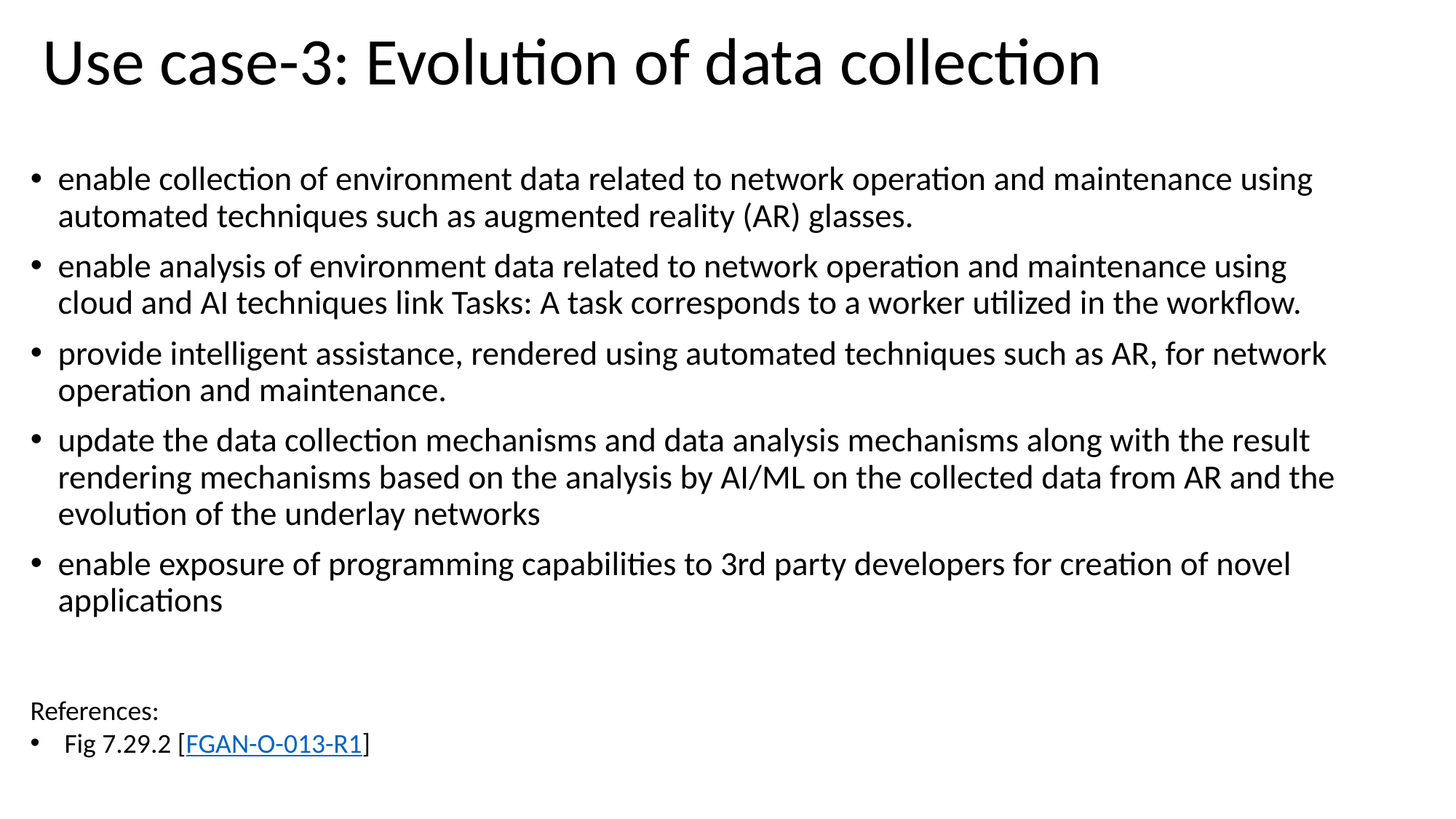

# Use case-3: Evolution of data collection
enable collection of environment data related to network operation and maintenance using automated techniques such as augmented reality (AR) glasses.
enable analysis of environment data related to network operation and maintenance using cloud and AI techniques link Tasks: A task corresponds to a worker utilized in the workflow.
provide intelligent assistance, rendered using automated techniques such as AR, for network operation and maintenance.
update the data collection mechanisms and data analysis mechanisms along with the result rendering mechanisms based on the analysis by AI/ML on the collected data from AR and the evolution of the underlay networks
enable exposure of programming capabilities to 3rd party developers for creation of novel applications
References:
Fig 7.29.2 [FGAN-O-013-R1]